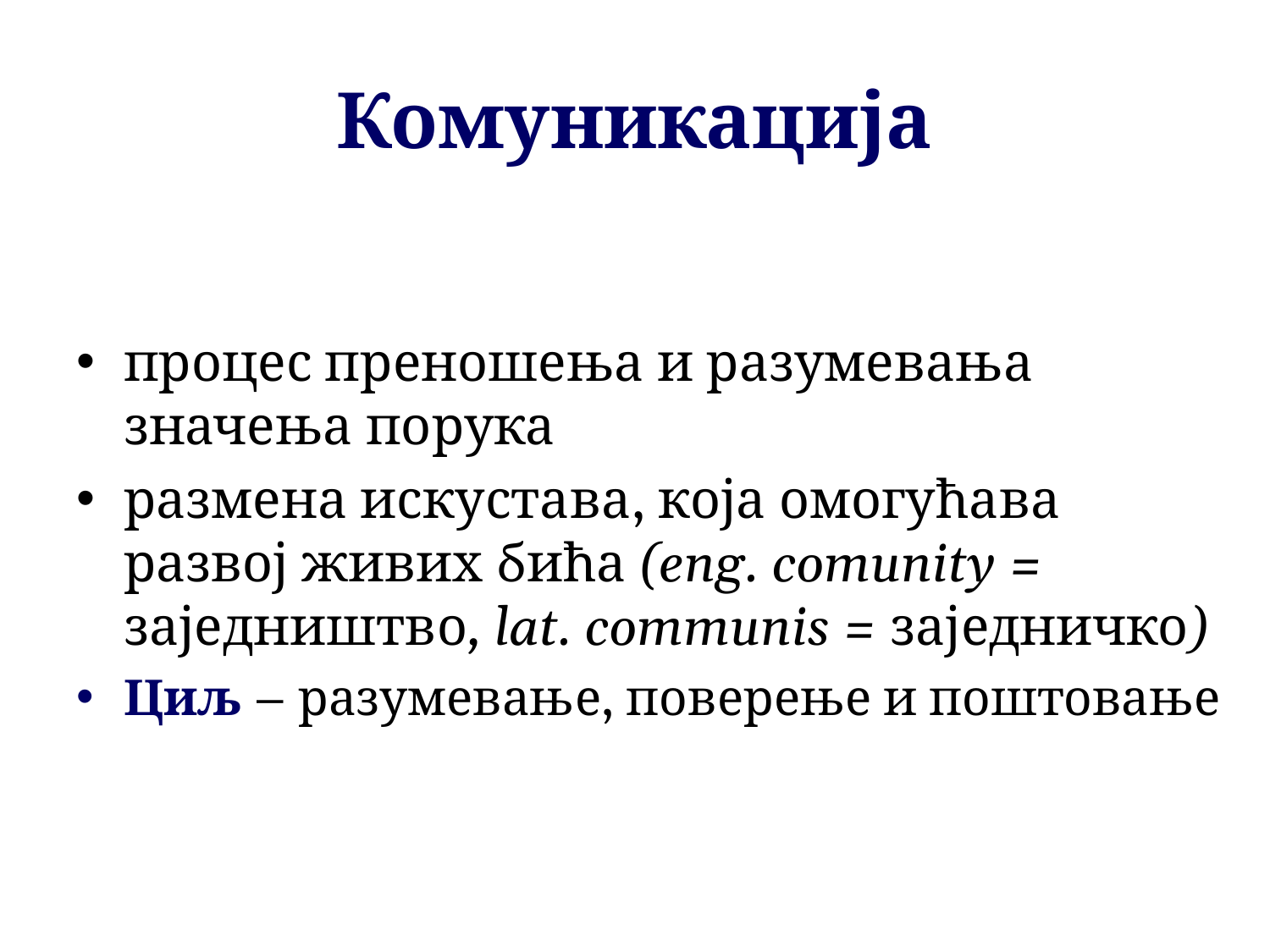

# Комуникација
процес преношења и разумевања значења порука
размена искустава, која омогућава развој живих бића (eng. comunity = заједништво, lat. communis = заједничко)
Циљ – разумевање, поверење и поштовање